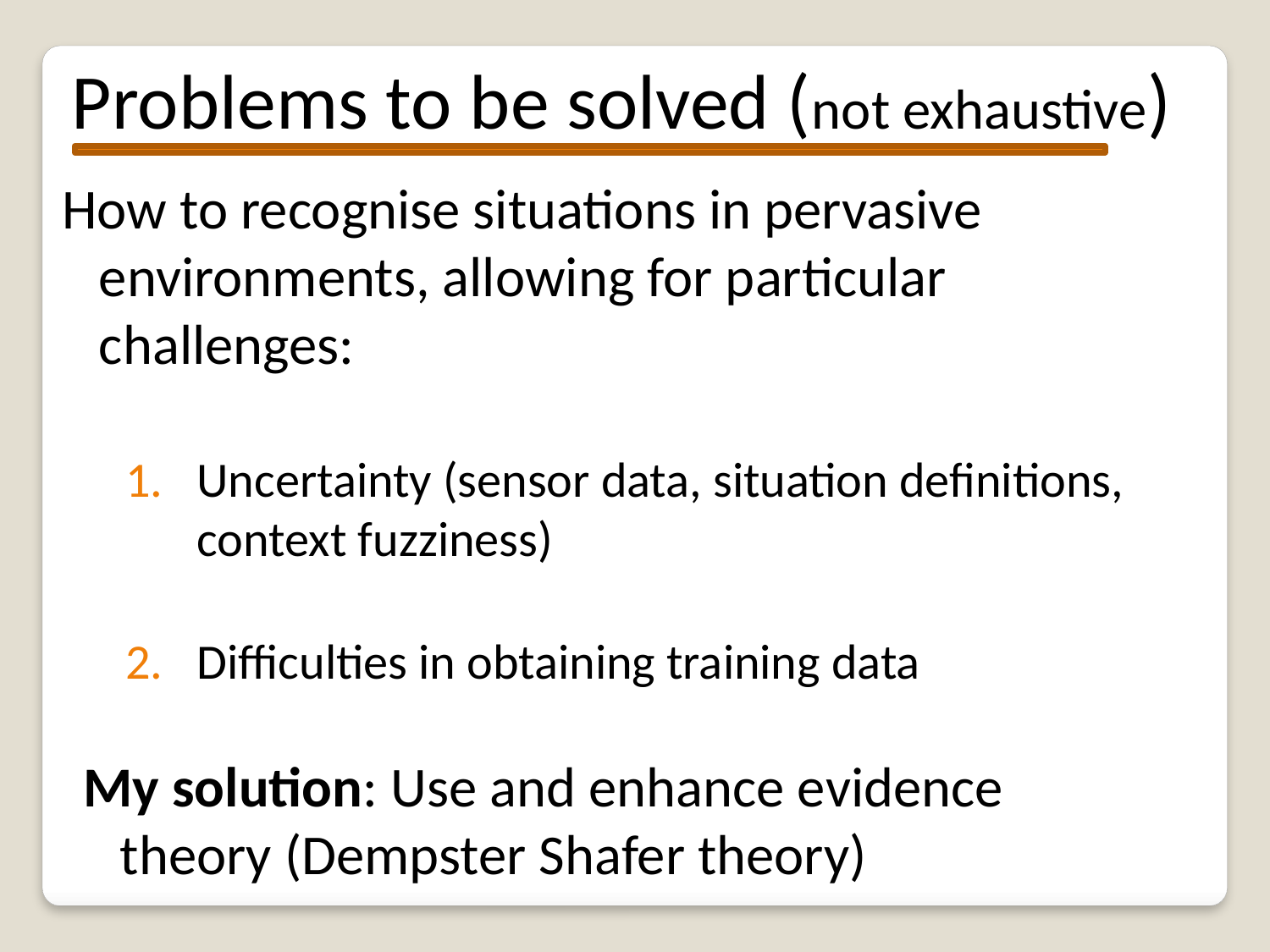

Problems to be solved (not exhaustive)

How to recognise situations in pervasive environments, allowing for particular challenges:
Uncertainty (sensor data, situation definitions, context fuzziness)
Difficulties in obtaining training data

My solution: Use and enhance evidence theory (Dempster Shafer theory)